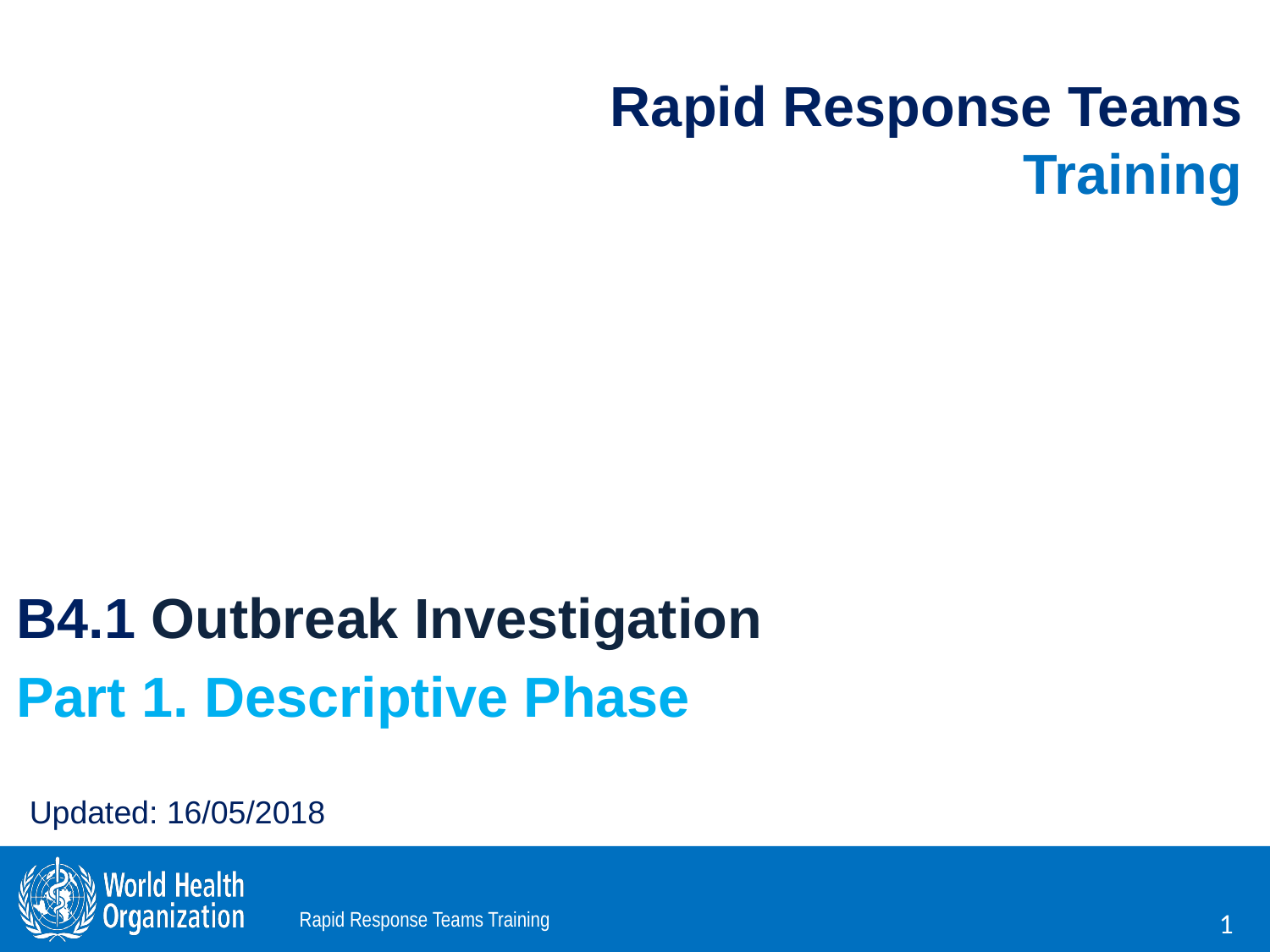

Rapid Response Teams Training
B4.1 Outbreak Investigation
Part 1. Descriptive Phase

Updated: 16/05/2018